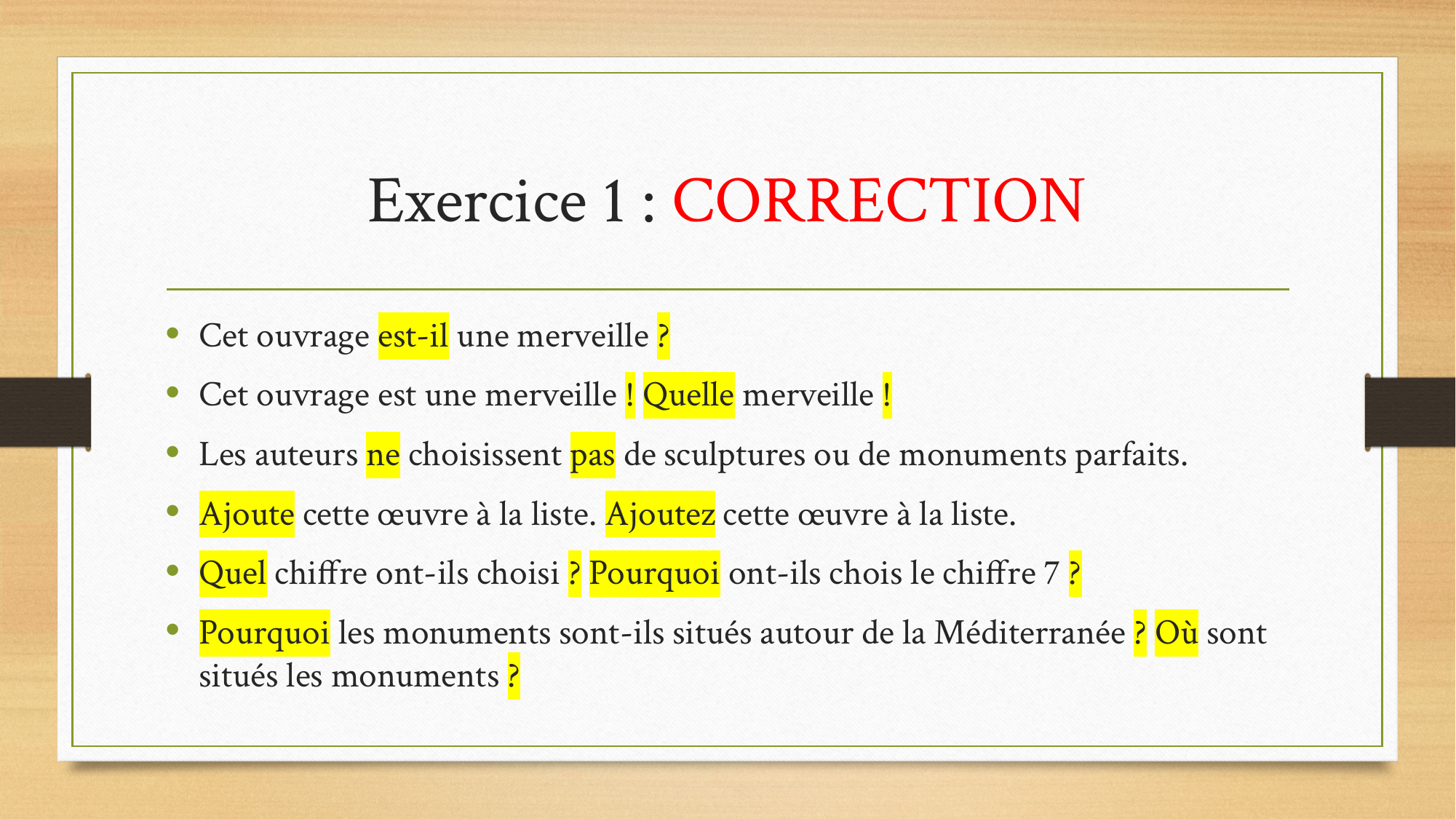

# Exercice 1 : CORRECTION
Cet ouvrage est-il une merveille ?
Cet ouvrage est une merveille ! Quelle merveille !
Les auteurs ne choisissent pas de sculptures ou de monuments parfaits.
Ajoute cette œuvre à la liste. Ajoutez cette œuvre à la liste.
Quel chiffre ont-ils choisi ? Pourquoi ont-ils chois le chiffre 7 ?
Pourquoi les monuments sont-ils situés autour de la Méditerranée ? Où sont situés les monuments ?